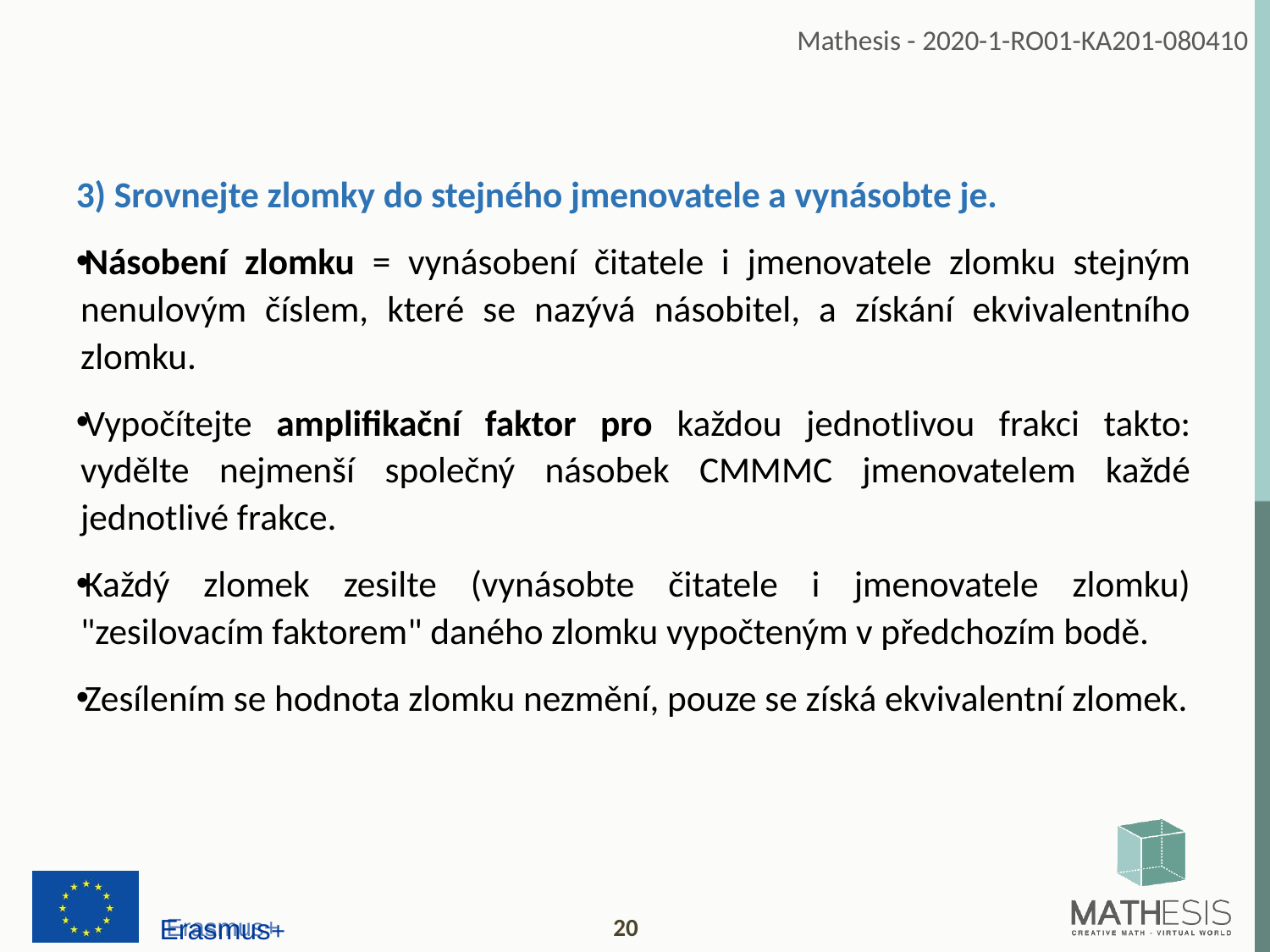

3) Srovnejte zlomky do stejného jmenovatele a vynásobte je.
Násobení zlomku = vynásobení čitatele i jmenovatele zlomku stejným nenulovým číslem, které se nazývá násobitel, a získání ekvivalentního zlomku.
Vypočítejte amplifikační faktor pro každou jednotlivou frakci takto: vydělte nejmenší společný násobek CMMMC jmenovatelem každé jednotlivé frakce.
Každý zlomek zesilte (vynásobte čitatele i jmenovatele zlomku) "zesilovacím faktorem" daného zlomku vypočteným v předchozím bodě.
Zesílením se hodnota zlomku nezmění, pouze se získá ekvivalentní zlomek.